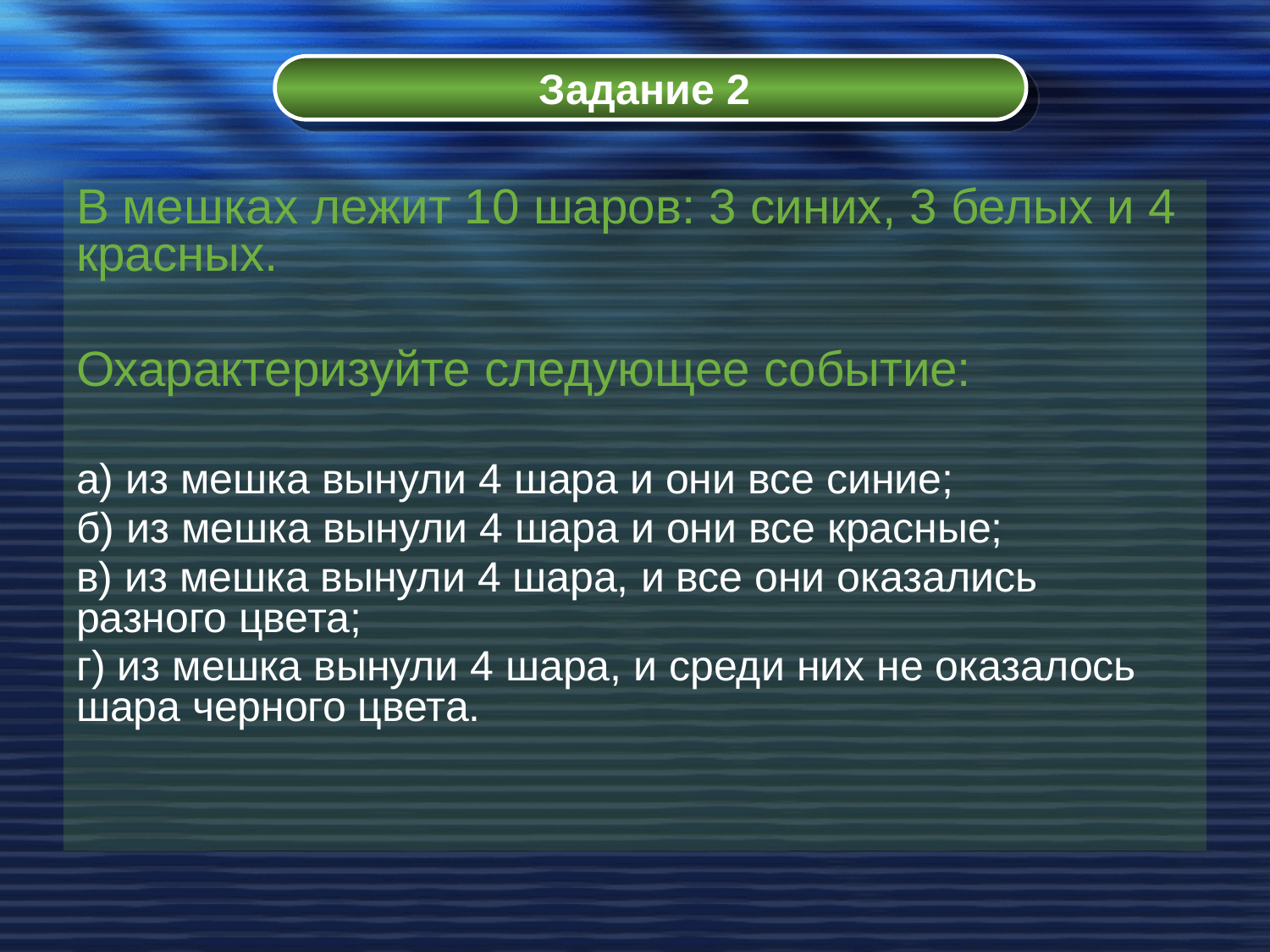

Задание 2
В мешках лежит 10 шаров: 3 синих, 3 белых и 4 красных.

Охарактеризуйте следующее событие:

а) из мешка вынули 4 шара и они все синие;
б) из мешка вынули 4 шара и они все красные;
в) из мешка вынули 4 шара, и все они оказались разного цвета;
г) из мешка вынули 4 шара, и среди них не оказалось шара черного цвета.